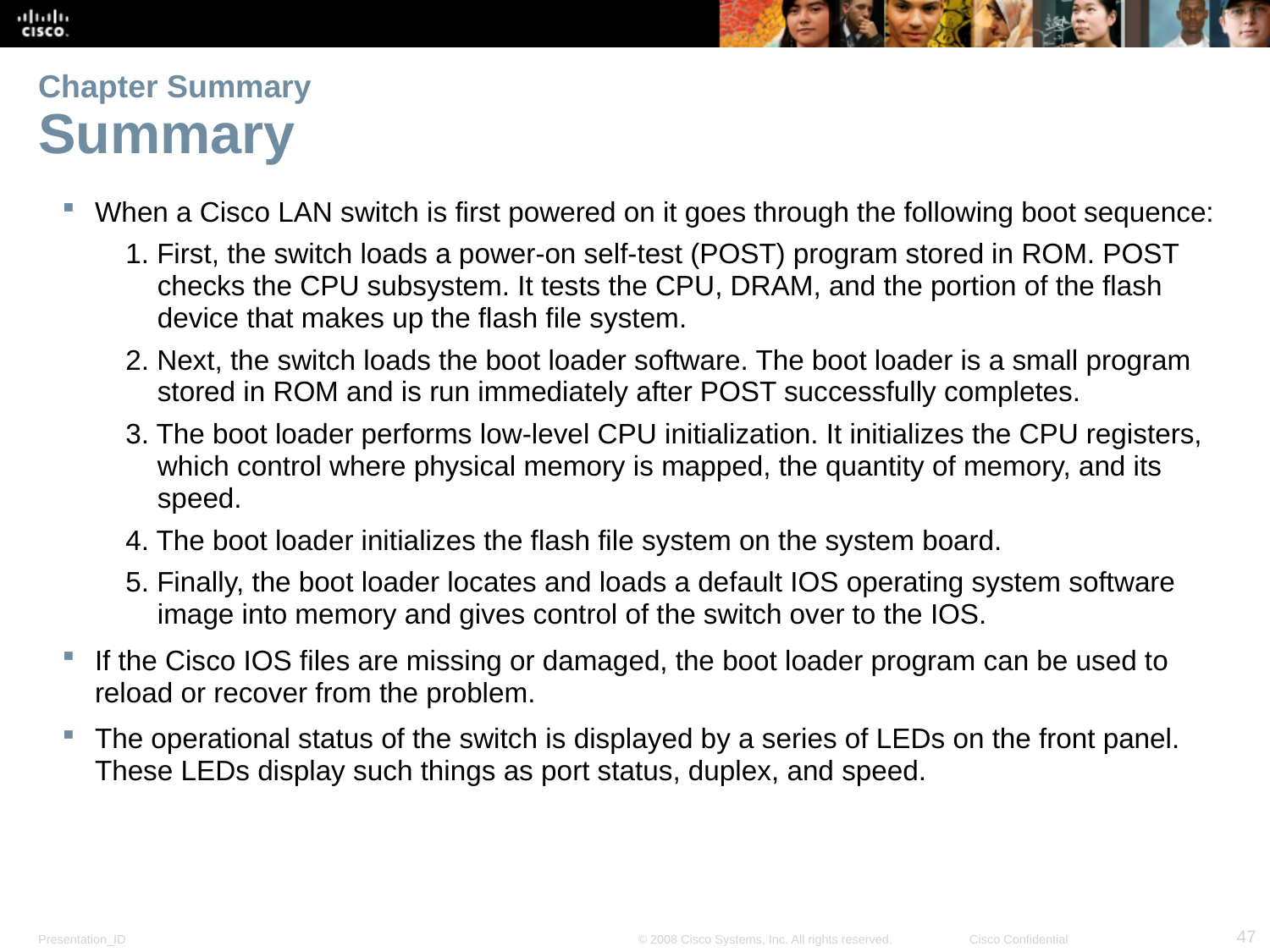

# Chapter Summary Summary
When a Cisco LAN switch is first powered on it goes through the following boot sequence:
1. First, the switch loads a power-on self-test (POST) program stored in ROM. POST checks the CPU subsystem. It tests the CPU, DRAM, and the portion of the flash device that makes up the flash file system.
2. Next, the switch loads the boot loader software. The boot loader is a small program stored in ROM and is run immediately after POST successfully completes.
3. The boot loader performs low-level CPU initialization. It initializes the CPU registers, which control where physical memory is mapped, the quantity of memory, and its speed.
4. The boot loader initializes the flash file system on the system board.
5. Finally, the boot loader locates and loads a default IOS operating system software image into memory and gives control of the switch over to the IOS.
If the Cisco IOS files are missing or damaged, the boot loader program can be used to reload or recover from the problem.
The operational status of the switch is displayed by a series of LEDs on the front panel. These LEDs display such things as port status, duplex, and speed.